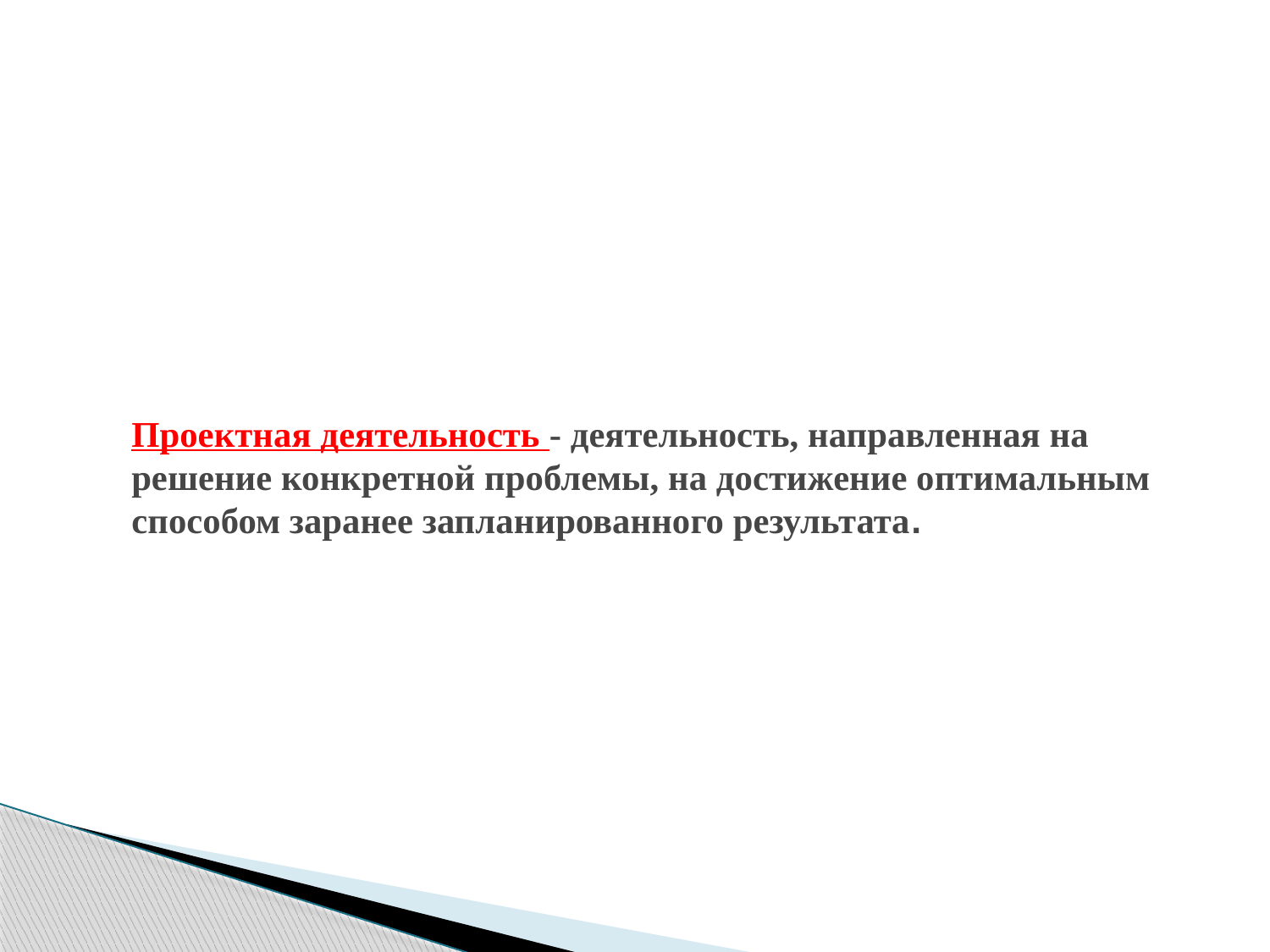

# Проектная деятельность - деятельность, направленная на решение конкретной проблемы, на достижение оптимальным способом заранее запланированного результата.